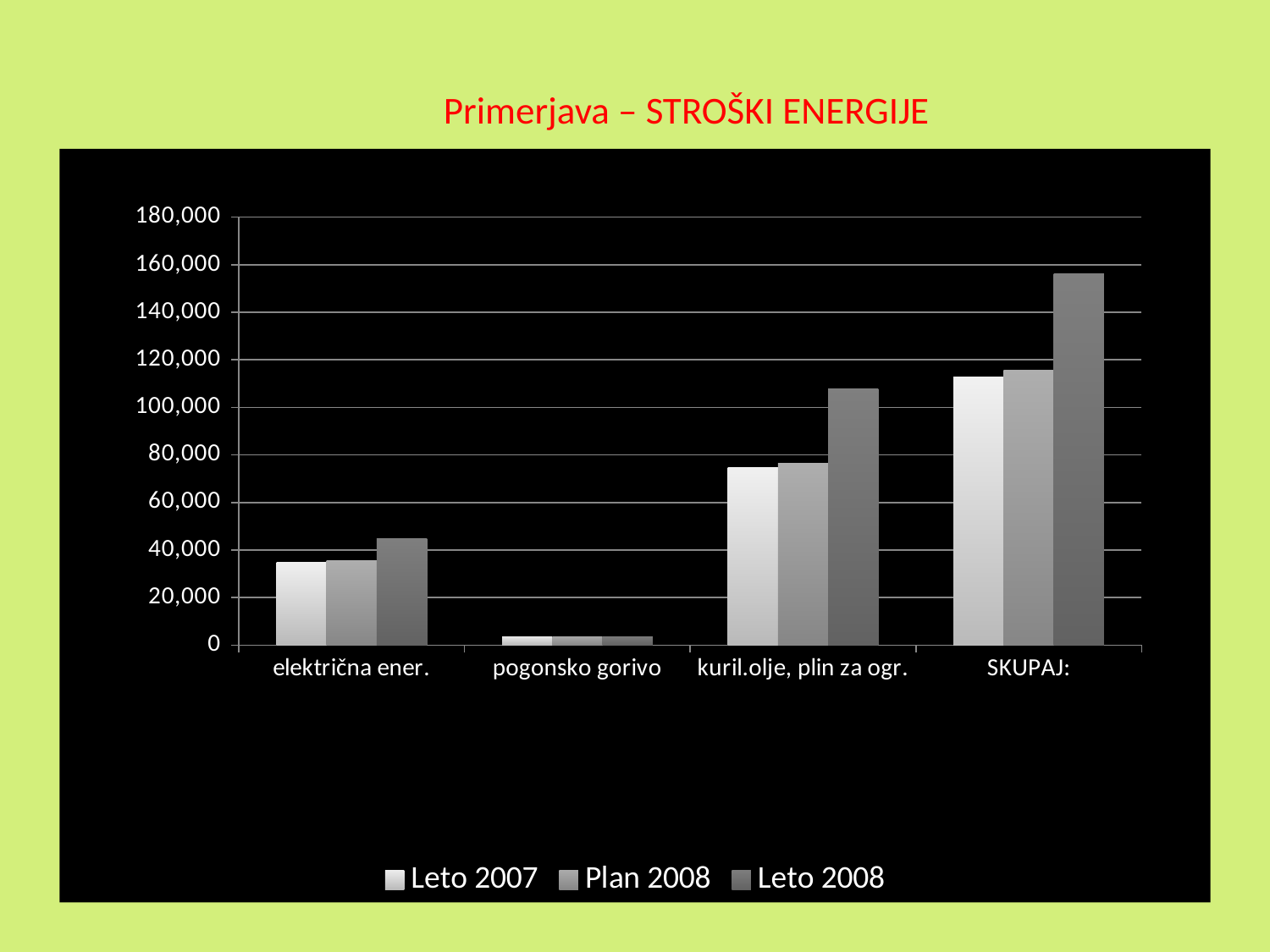

# Primerjava – STROŠKI ENERGIJE

### Chart

| Category | Leto 2007 | Plan 2008 | Leto 2008 |
|---|---|---|---|
| električna ener. | 34770.14 | 35674.16 | 44960.15 |
| pogonsko gorivo | 3374.74 | 3462.48 | 3467.4 |
| kuril.olje, plin za ogr. | 74619.22 | 76559.32 | 107716.07 |
| SKUPAJ: | 112764.1 | 115695.96000000002 | 156143.62 |